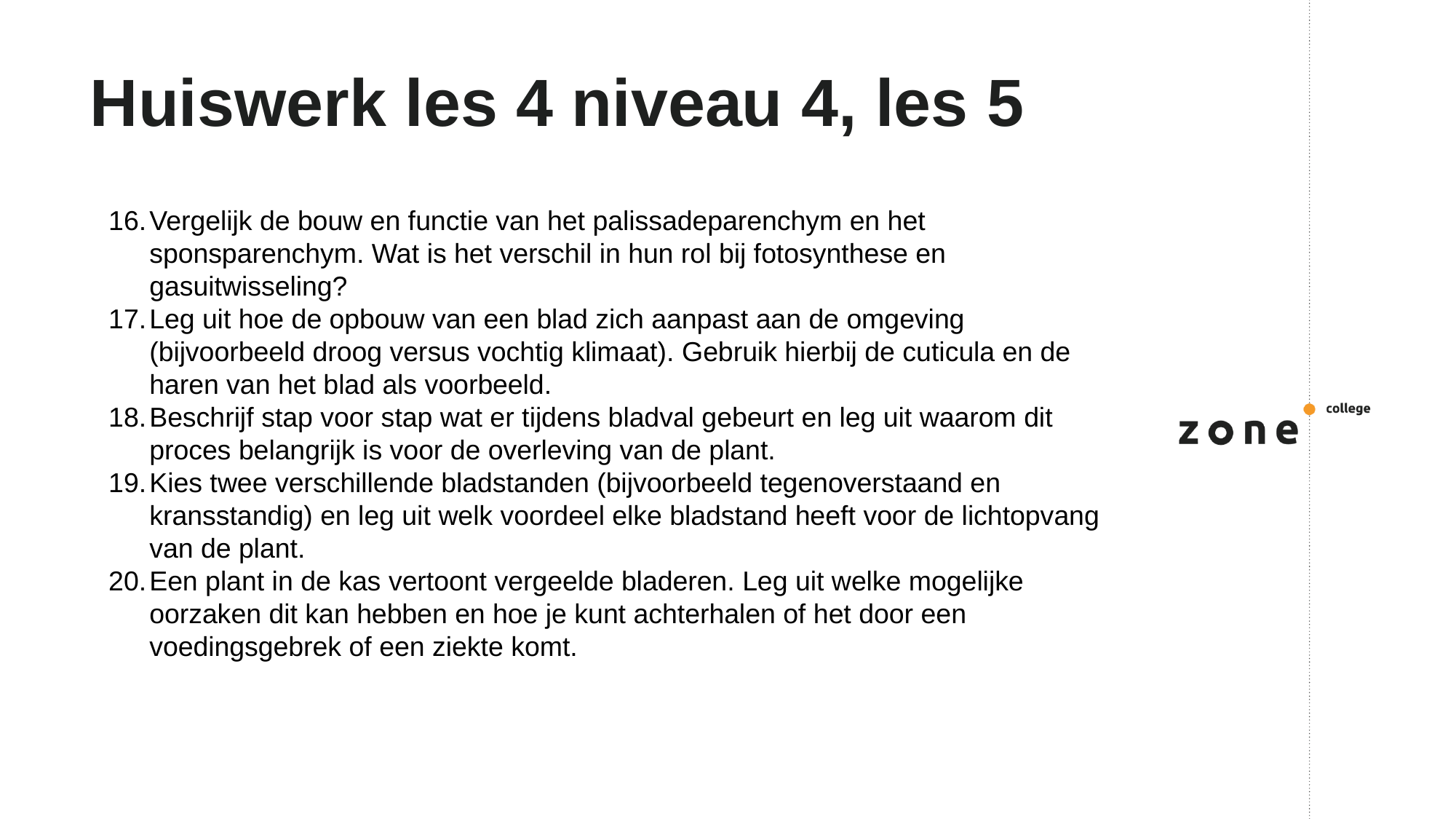

# Huiswerk les 4 niveau 4, les 5
Vergelijk de bouw en functie van het palissadeparenchym en het sponsparenchym. Wat is het verschil in hun rol bij fotosynthese en gasuitwisseling?
Leg uit hoe de opbouw van een blad zich aanpast aan de omgeving (bijvoorbeeld droog versus vochtig klimaat). Gebruik hierbij de cuticula en de haren van het blad als voorbeeld.
Beschrijf stap voor stap wat er tijdens bladval gebeurt en leg uit waarom dit proces belangrijk is voor de overleving van de plant.
Kies twee verschillende bladstanden (bijvoorbeeld tegenoverstaand en kransstandig) en leg uit welk voordeel elke bladstand heeft voor de lichtopvang van de plant.
Een plant in de kas vertoont vergeelde bladeren. Leg uit welke mogelijke oorzaken dit kan hebben en hoe je kunt achterhalen of het door een voedingsgebrek of een ziekte komt.